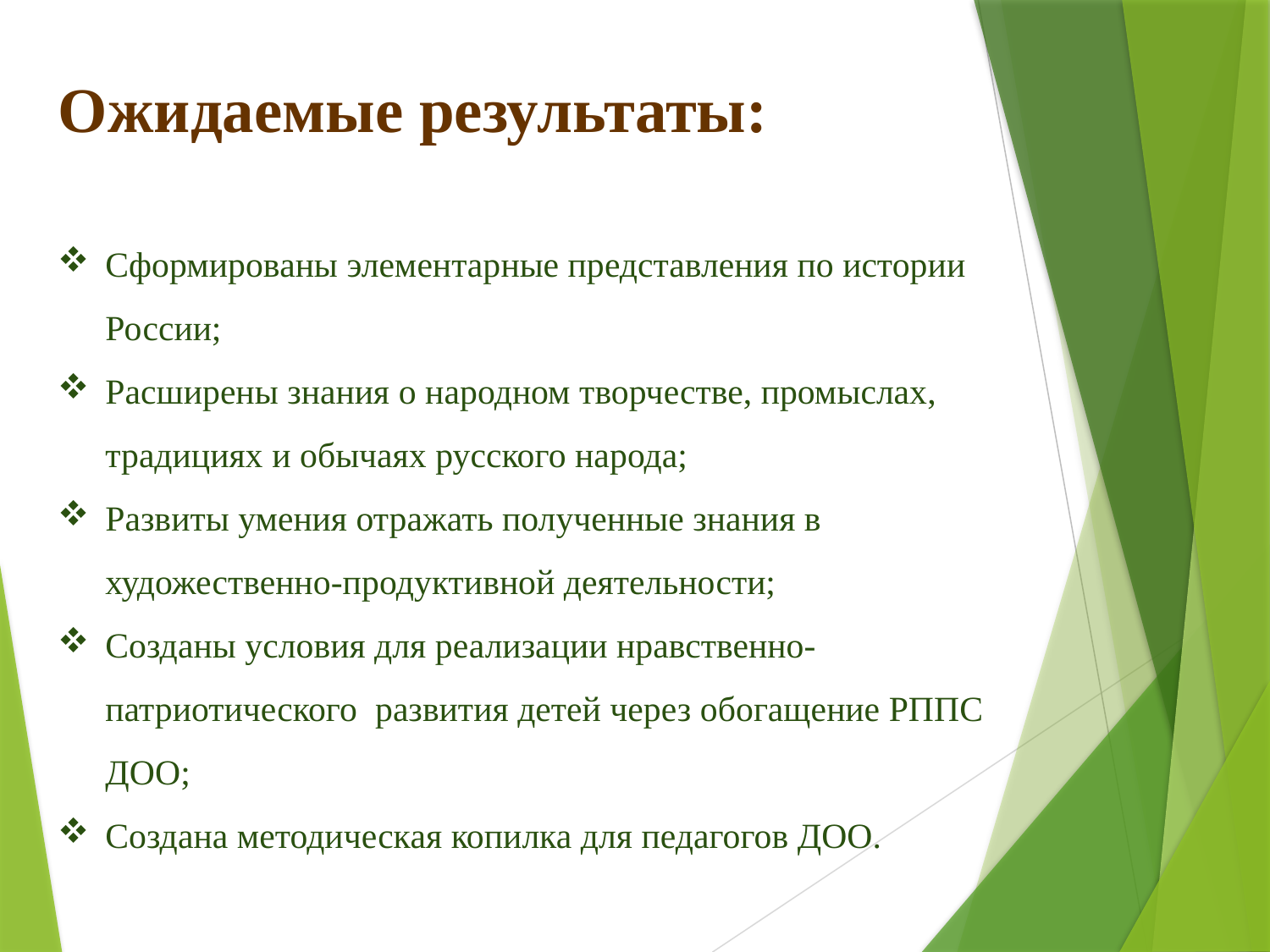

Ожидаемые результаты:

Сформированы элементарные представления по истории России;
Расширены знания о народном творчестве, промыслах, традициях и обычаях русского народа;
Развиты умения отражать полученные знания в художественно-продуктивной деятельности;
Созданы условия для реализации нравственно-патриотического  развития детей через обогащение РППС ДОО;
Создана методическая копилка для педагогов ДОО.